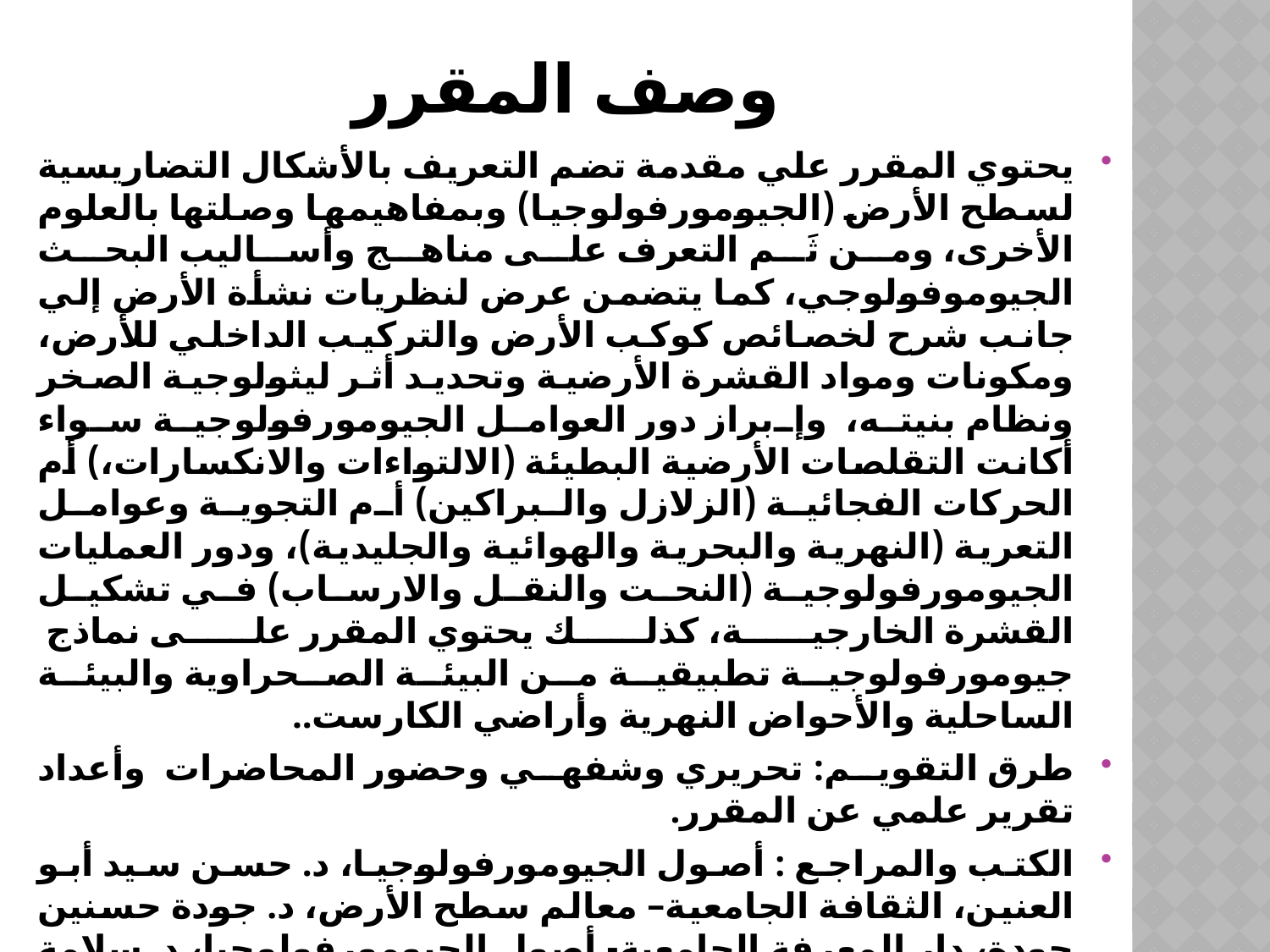

# وصف المقرر
يحتوي المقرر علي مقدمة تضم التعريف بالأشكال التضاريسية لسطح الأرض (الجيومورفولوجيا) وبمفاهيمها وصلتها بالعلوم الأخرى، ومن ثَم التعرف على مناهج وأساليب البحث الجيوموفولوجي، كما يتضمن عرض لنظريات نشأة الأرض إلي جانب شرح لخصائص كوكب الأرض والتركيب الداخلي للأرض، ومكونات ومواد القشرة الأرضية وتحديد أثر ليثولوجية الصخر ونظام بنيته،  وإبراز دور العوامل الجيومورفولوجية سواء أكانت التقلصات الأرضية البطيئة (الالتواءات والانكسارات،) أم الحركات الفجائية (الزلازل والبراكين) أم التجوية وعوامل التعرية (النهرية والبحرية والهوائية والجليدية)، ودور العمليات الجيومورفولوجية (النحت والنقل والارساب) في تشكيل القشرة الخارجية، كذلك يحتوي المقرر على نماذج  جيومورفولوجية تطبيقية من البيئة الصحراوية والبيئة الساحلية والأحواض النهرية وأراضي الكارست..
طرق التقويم: تحريري وشفهي وحضور المحاضرات  وأعداد تقرير علمي عن المقرر.
الكتب والمراجع : أصول الجيومورفولوجيا، د. حسن سيد أبو العنين، الثقافة الجامعية– معالم سطح الأرض، د. جودة حسنين جودة، دار المعرفة الجامعية- أصول الجيومورفولوجيا، د. سلامة حسين رمضان، دار الماسية للنشر والتوزيع.
درجات التقويم:  20% اختبار أول- 20% اختبار ثان- 10% حضور- 10% التقرير العلمي- 40% الاختبار النهائي.